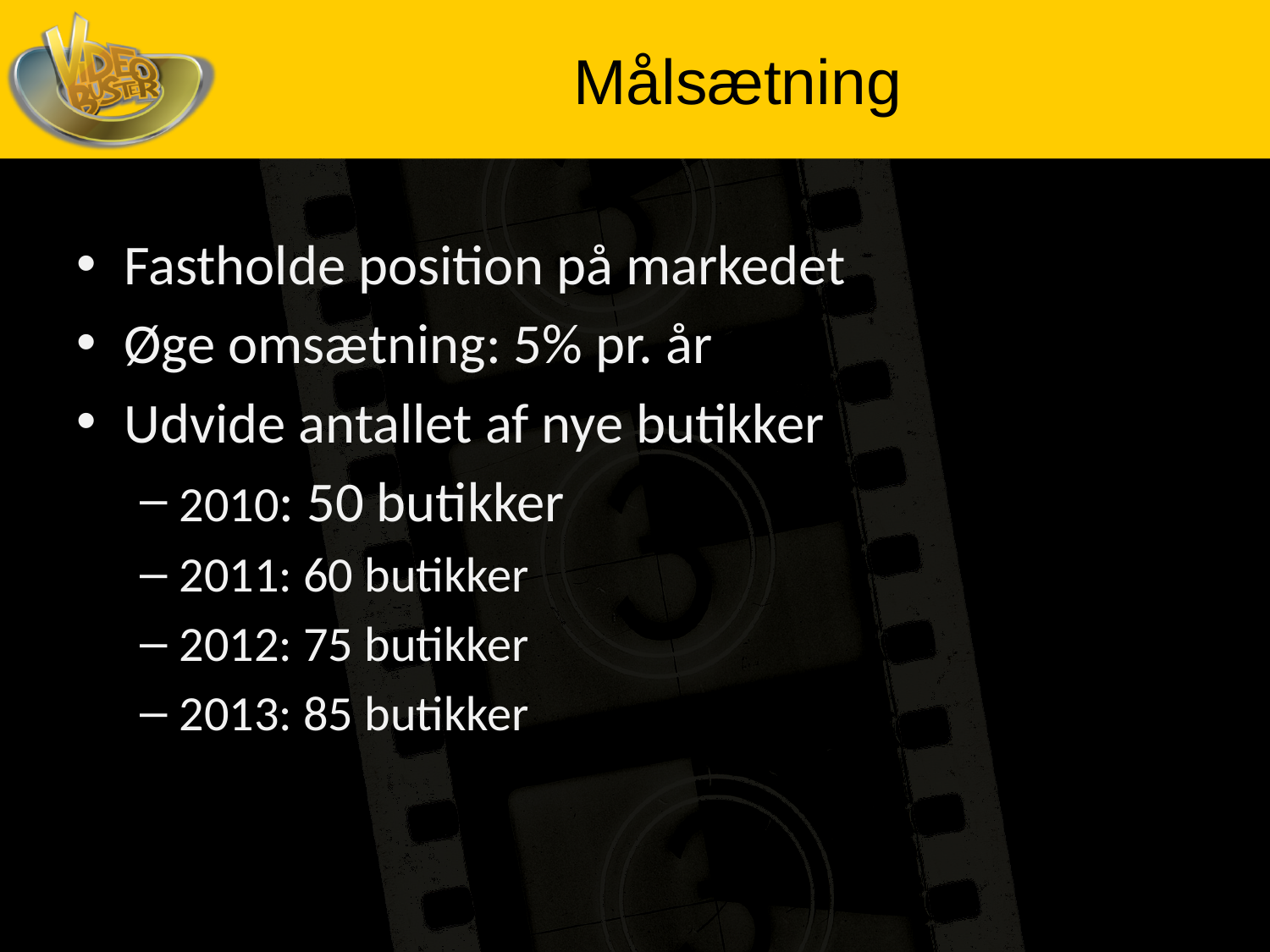

# Målsætning
Fastholde position på markedet
Øge omsætning: 5% pr. år
Udvide antallet af nye butikker
2010: 50 butikker
2011: 60 butikker
2012: 75 butikker
2013: 85 butikker